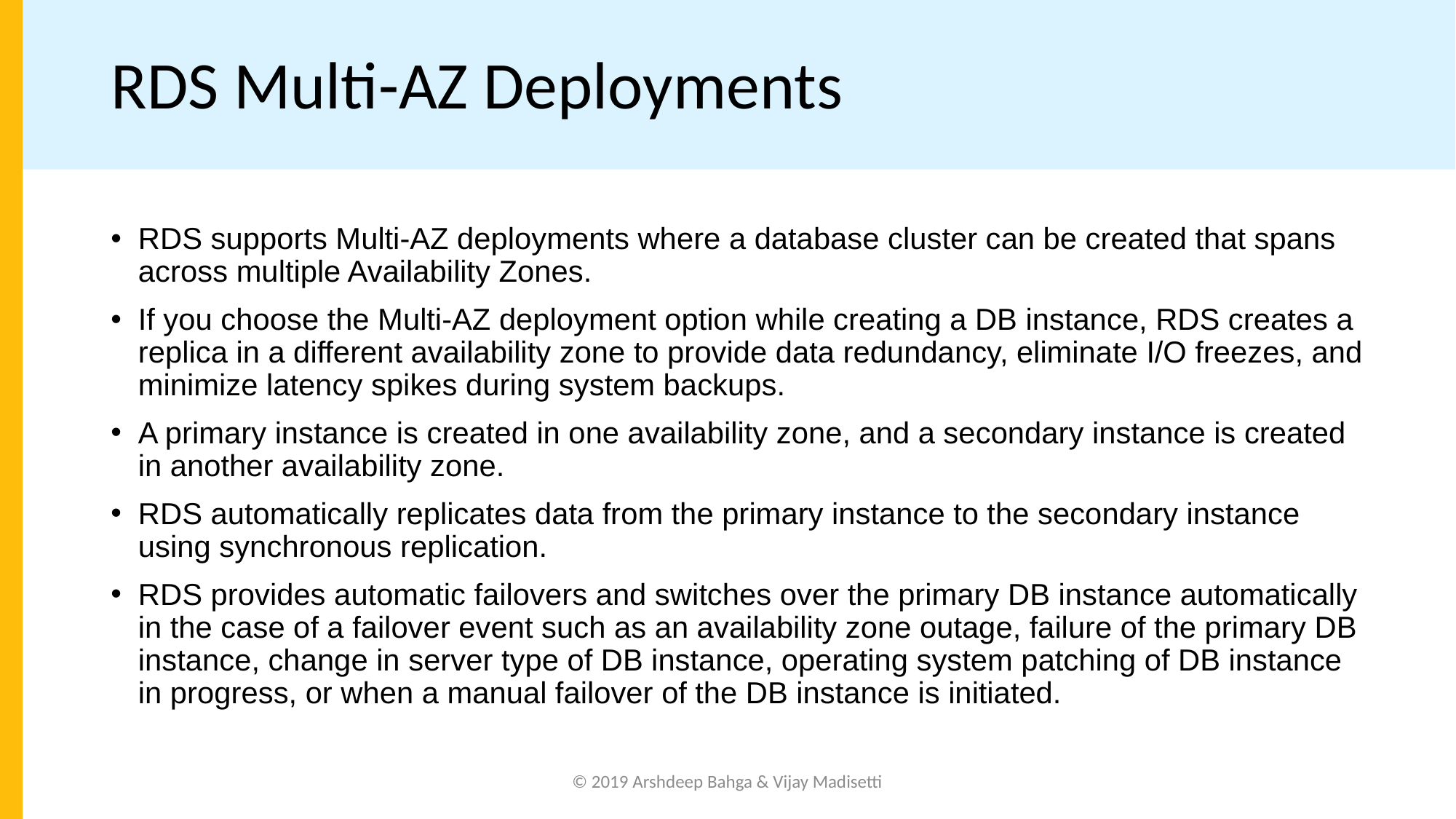

# RDS Multi-AZ Deployments
RDS supports Multi-AZ deployments where a database cluster can be created that spans across multiple Availability Zones.
If you choose the Multi-AZ deployment option while creating a DB instance, RDS creates a replica in a different availability zone to provide data redundancy, eliminate I/O freezes, and minimize latency spikes during system backups.
A primary instance is created in one availability zone, and a secondary instance is created in another availability zone.
RDS automatically replicates data from the primary instance to the secondary instance using synchronous replication.
RDS provides automatic failovers and switches over the primary DB instance automatically in the case of a failover event such as an availability zone outage, failure of the primary DB instance, change in server type of DB instance, operating system patching of DB instance in progress, or when a manual failover of the DB instance is initiated.
© 2019 Arshdeep Bahga & Vijay Madisetti